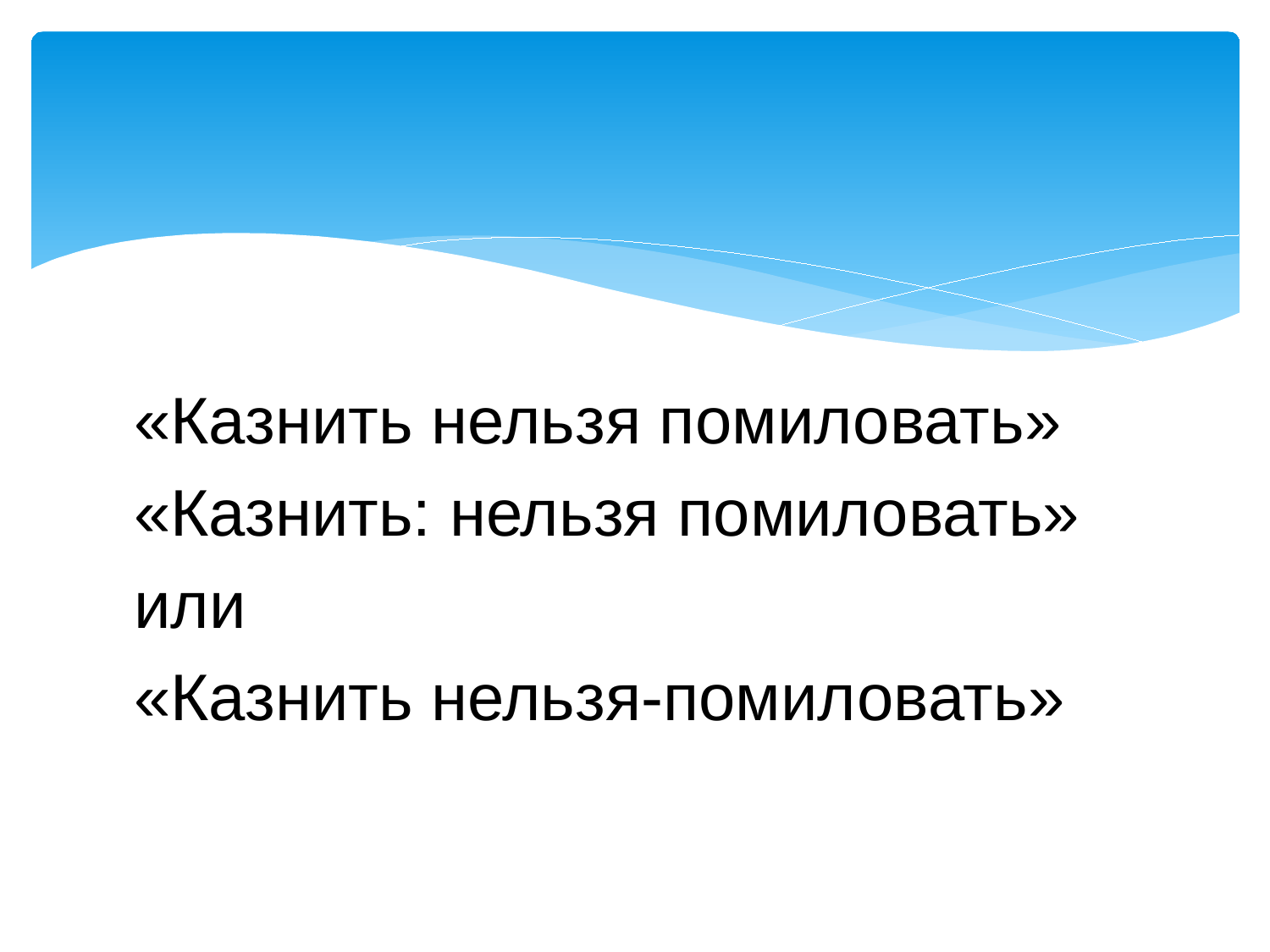

#
«Казнить нельзя помиловать»
«Казнить: нельзя помиловать»
или
«Казнить нельзя-помиловать»